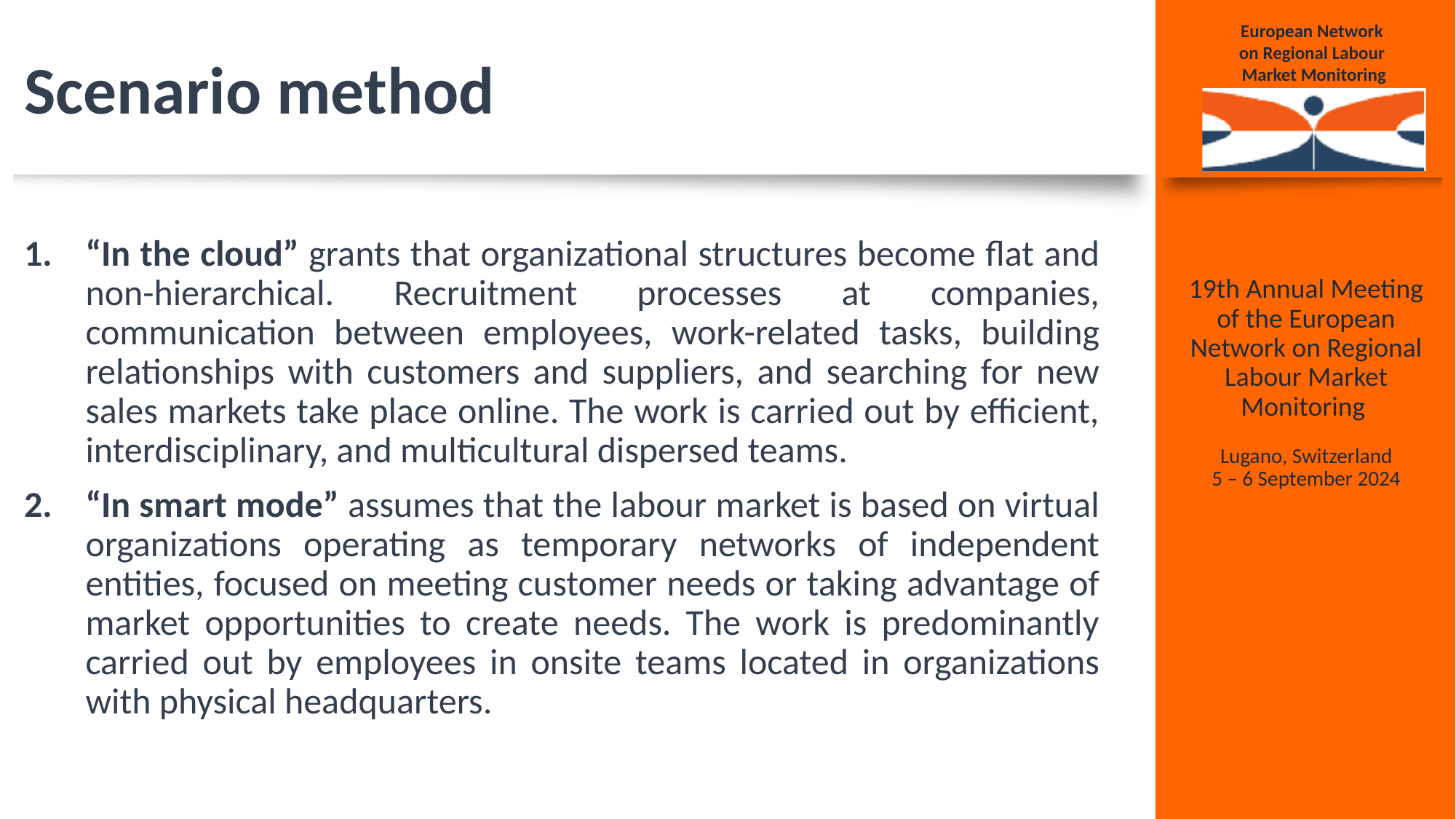

# Scenario method
“In the cloud” grants that organizational structures become flat and non-hierarchical. Recruitment processes at companies, communication between employees, work-related tasks, building relationships with customers and suppliers, and searching for new sales markets take place online. The work is carried out by efficient, interdisciplinary, and multicultural dispersed teams.
“In smart mode” assumes that the labour market is based on virtual organizations operating as temporary networks of independent entities, focused on meeting customer needs or taking advantage of market opportunities to create needs. The work is predominantly carried out by employees in onsite teams located in organizations with physical headquarters.